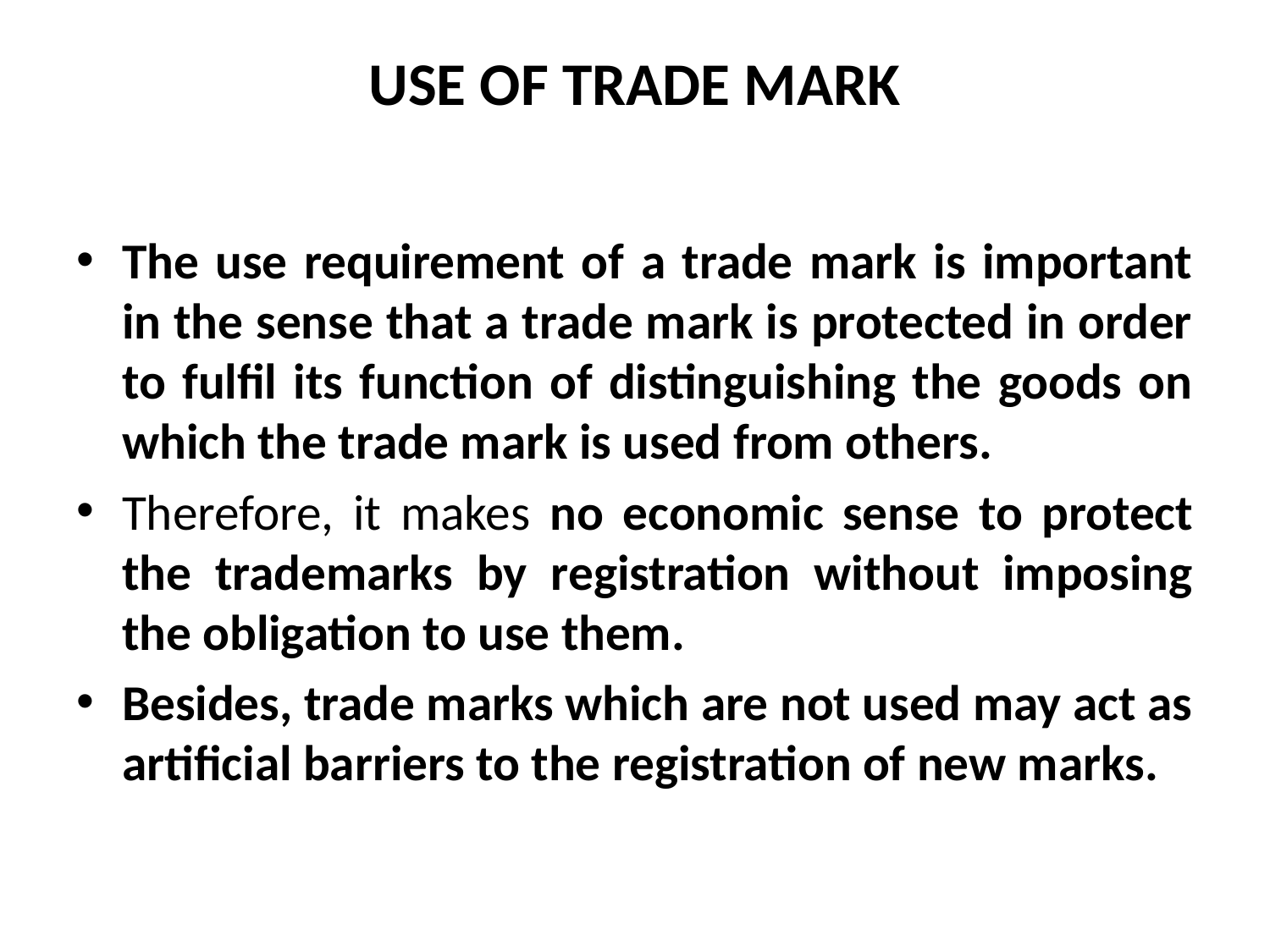

# USE OF TRADE MARK
The use requirement of a trade mark is important in the sense that a trade mark is protected in order to fulfil its function of distinguishing the goods on which the trade mark is used from others.
Therefore, it makes no economic sense to protect the trademarks by registration without imposing the obligation to use them.
Besides, trade marks which are not used may act as artificial barriers to the registration of new marks.